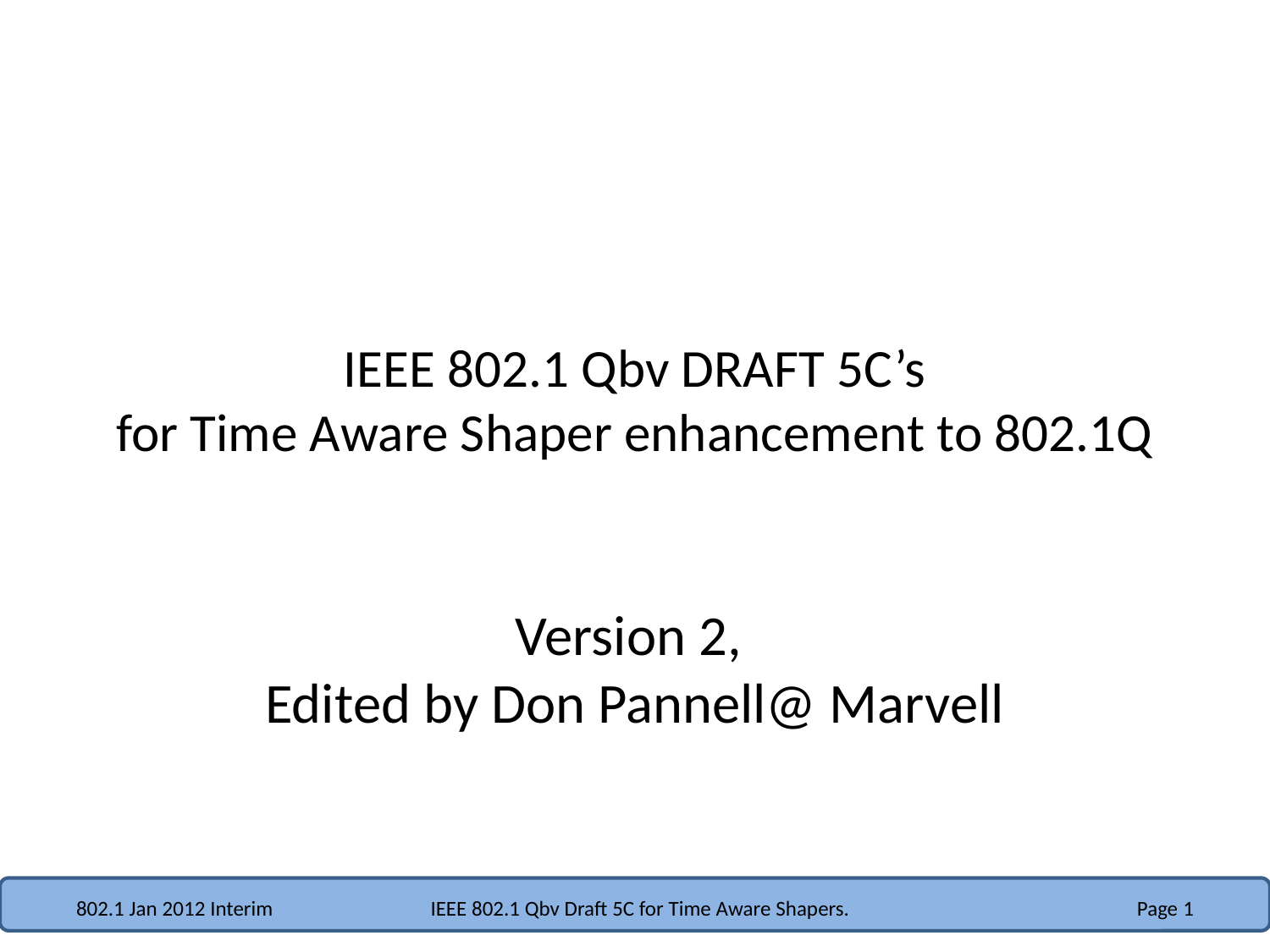

# IEEE 802.1 Qbv DRAFT 5C’s for Time Aware Shaper enhancement to 802.1Q
Version 2,
Edited by Don Pannell@ Marvell
802.1 Jan 2012 Interim
IEEE 802.1 Qbv Draft 5C for Time Aware Shapers.
Page 1